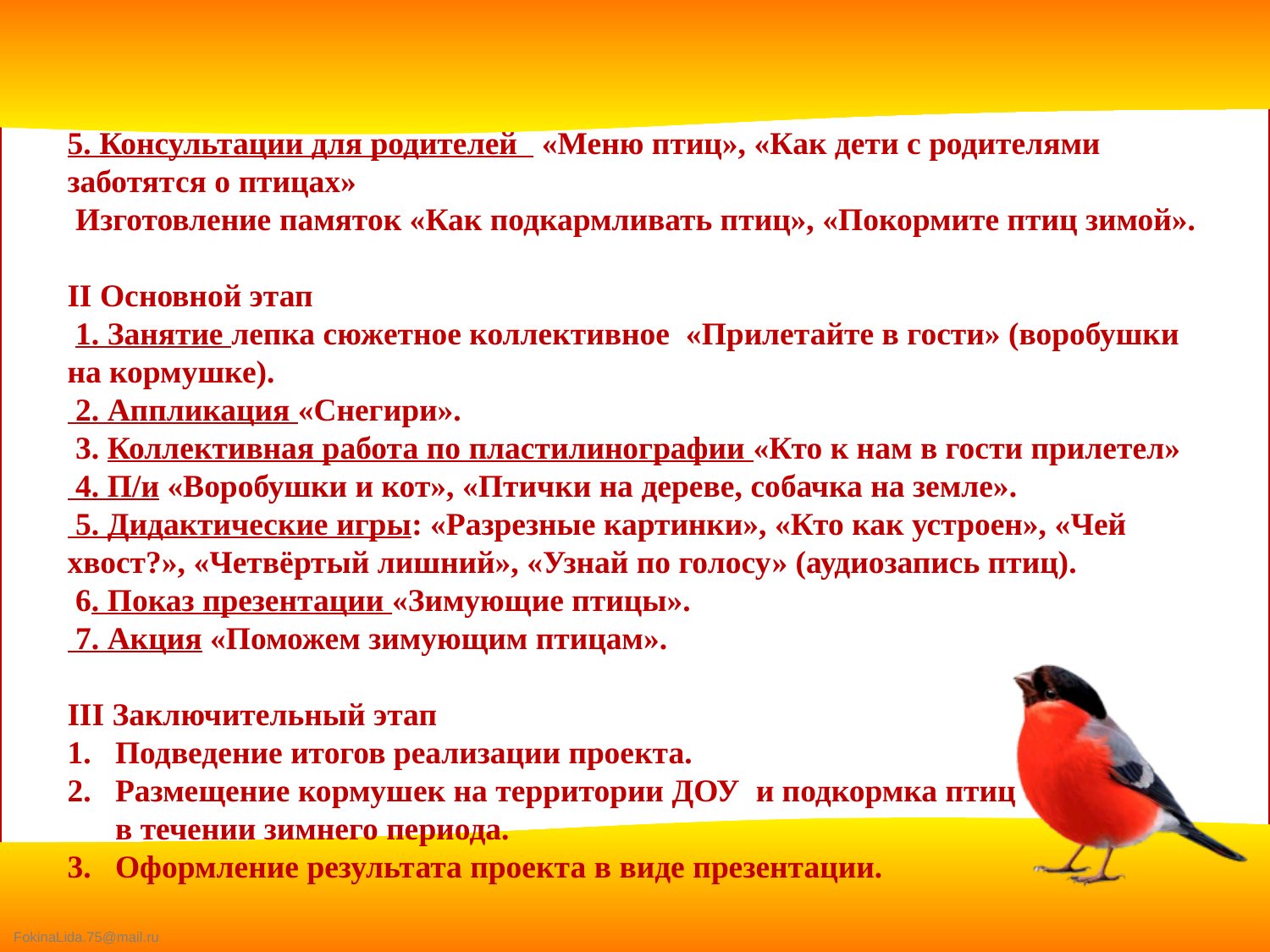

5. Консультации для родителей   «Меню птиц», «Как дети с родителями заботятся о птицах»
 Изготовление памяток «Как подкармливать птиц», «Покормите птиц зимой».

II Основной этап
 1. Занятие лепка сюжетное коллективное  «Прилетайте в гости» (воробушки на кормушке).
 2. Аппликация «Снегири».
 3. Коллективная работа по пластилинографии «Кто к нам в гости прилетел»
 4. П/и «Воробушки и кот», «Птички на дереве, собачка на земле».
 5. Дидактические игры: «Разрезные картинки», «Кто как устроен», «Чей хвост?», «Четвёртый лишний», «Узнай по голосу» (аудиозапись птиц).
 6. Показ презентации «Зимующие птицы».
 7. Акция «Поможем зимующим птицам».

III Заключительный этап
Подведение итогов реализации проекта.
Размещение кормушек на территории ДОУ  и подкормка птиц                      в течении зимнего периода.
Оформление результата проекта в виде презентации.